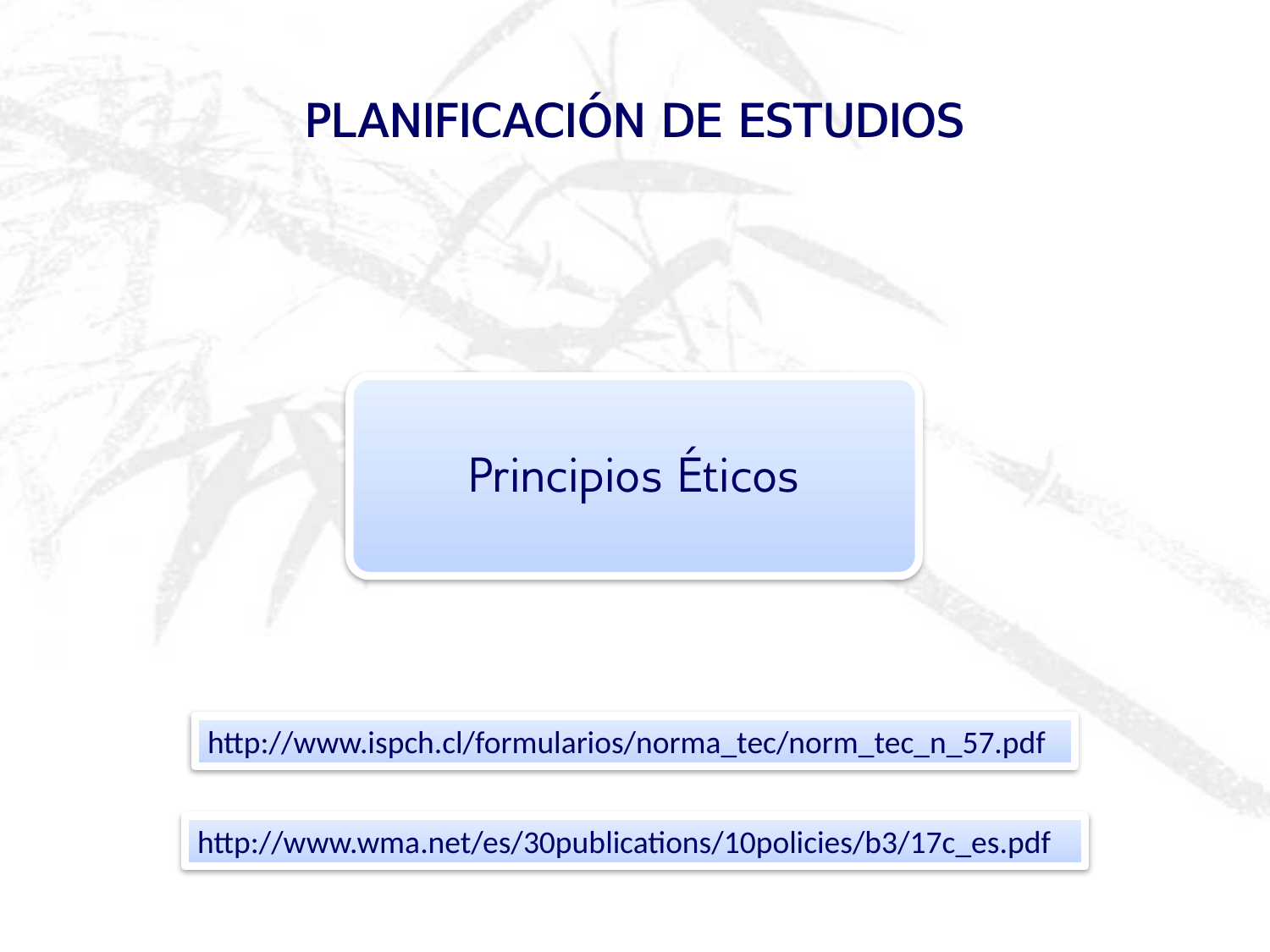

# PLANIFICACIÓN DE ESTUDIOS
Principios Éticos
http://www.ispch.cl/formularios/norma_tec/norm_tec_n_57.pdf
http://www.wma.net/es/30publications/10policies/b3/17c_es.pdf